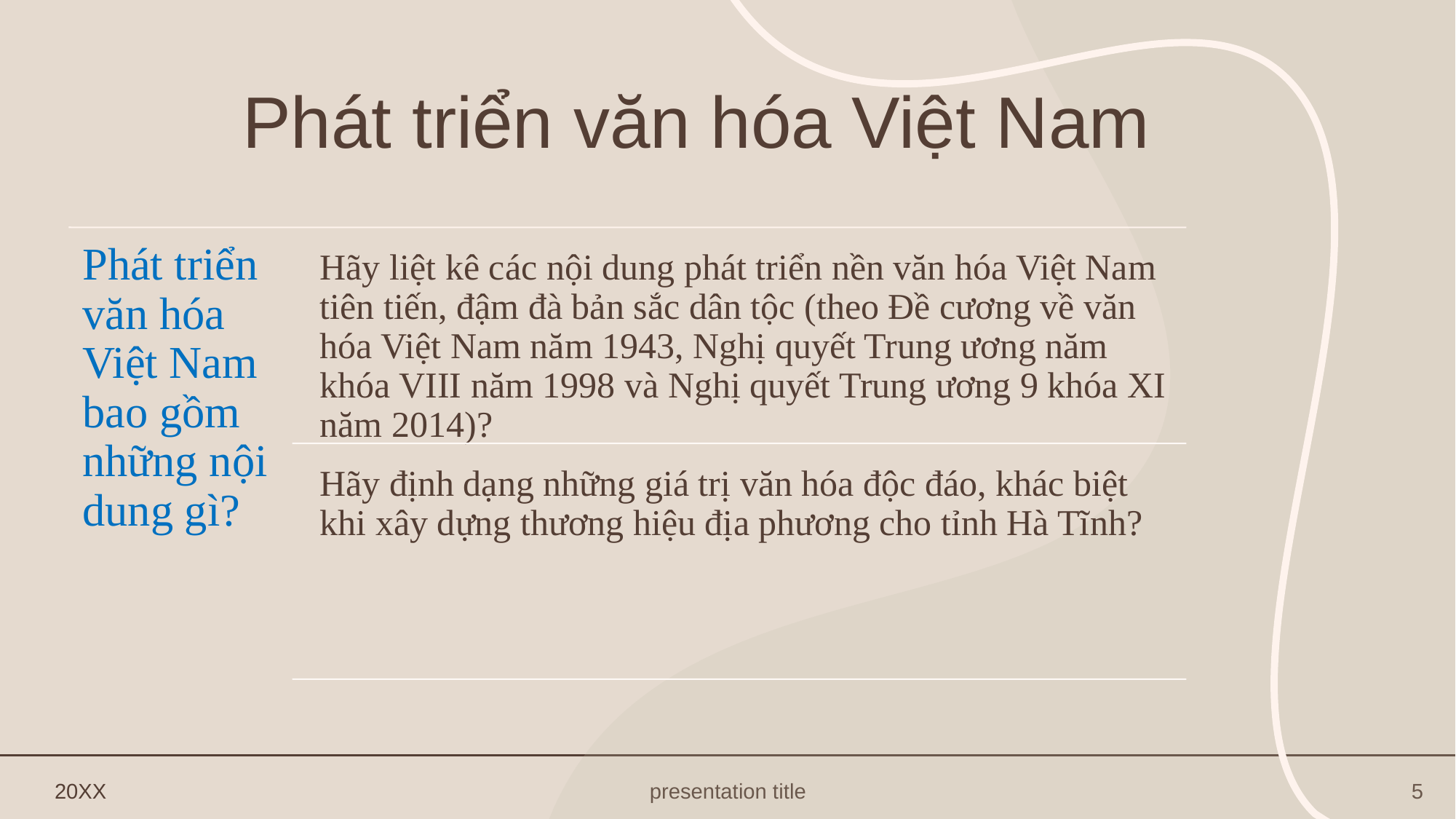

# Phát triển văn hóa Việt Nam
Phát triển văn hóa Việt Nam bao gồm những nội dung gì?
Hãy liệt kê các nội dung phát triển nền văn hóa Việt Nam tiên tiến, đậm đà bản sắc dân tộc (theo Đề cương về văn hóa Việt Nam năm 1943, Nghị quyết Trung ương năm khóa VIII năm 1998 và Nghị quyết Trung ương 9 khóa XI năm 2014)?
Hãy định dạng những giá trị văn hóa độc đáo, khác biệt khi xây dựng thương hiệu địa phương cho tỉnh Hà Tĩnh?
20XX
presentation title
5